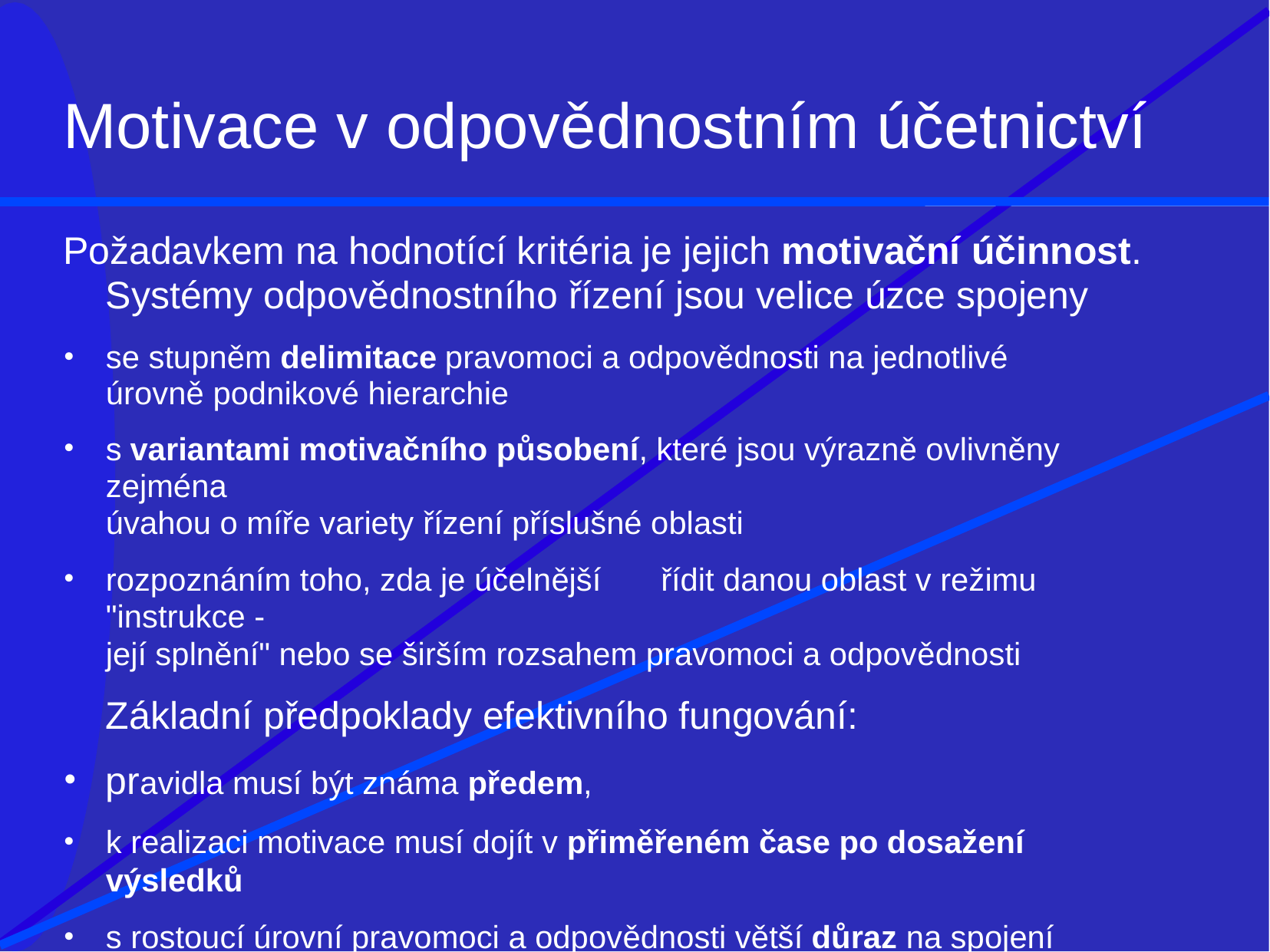

# Motivace v odpovědnostním účetnictví
Požadavkem na hodnotící kritéria je jejich motivační účinnost.
Systémy odpovědnostního řízení jsou velice úzce spojeny
se stupněm delimitace pravomoci a odpovědnosti na jednotlivé úrovně podnikové hierarchie
s variantami motivačního působení, které jsou výrazně ovlivněny zejména
úvahou o míře variety řízení příslušné oblasti
rozpoznáním toho, zda je účelnější	řídit danou oblast v režimu "instrukce -
její splnění" nebo se širším rozsahem pravomoci a odpovědnosti
Základní předpoklady efektivního fungování:
pravidla musí být známa předem,
k realizaci motivace musí dojít v přiměřeném čase po dosažení výsledků
s rostoucí úrovní pravomoci a odpovědnosti větší důraz na spojení odměny
nejen s kritérii ve výhradní odpovědnosti pracovníka a útvaru, ale
i s výsledky podniku jako celku